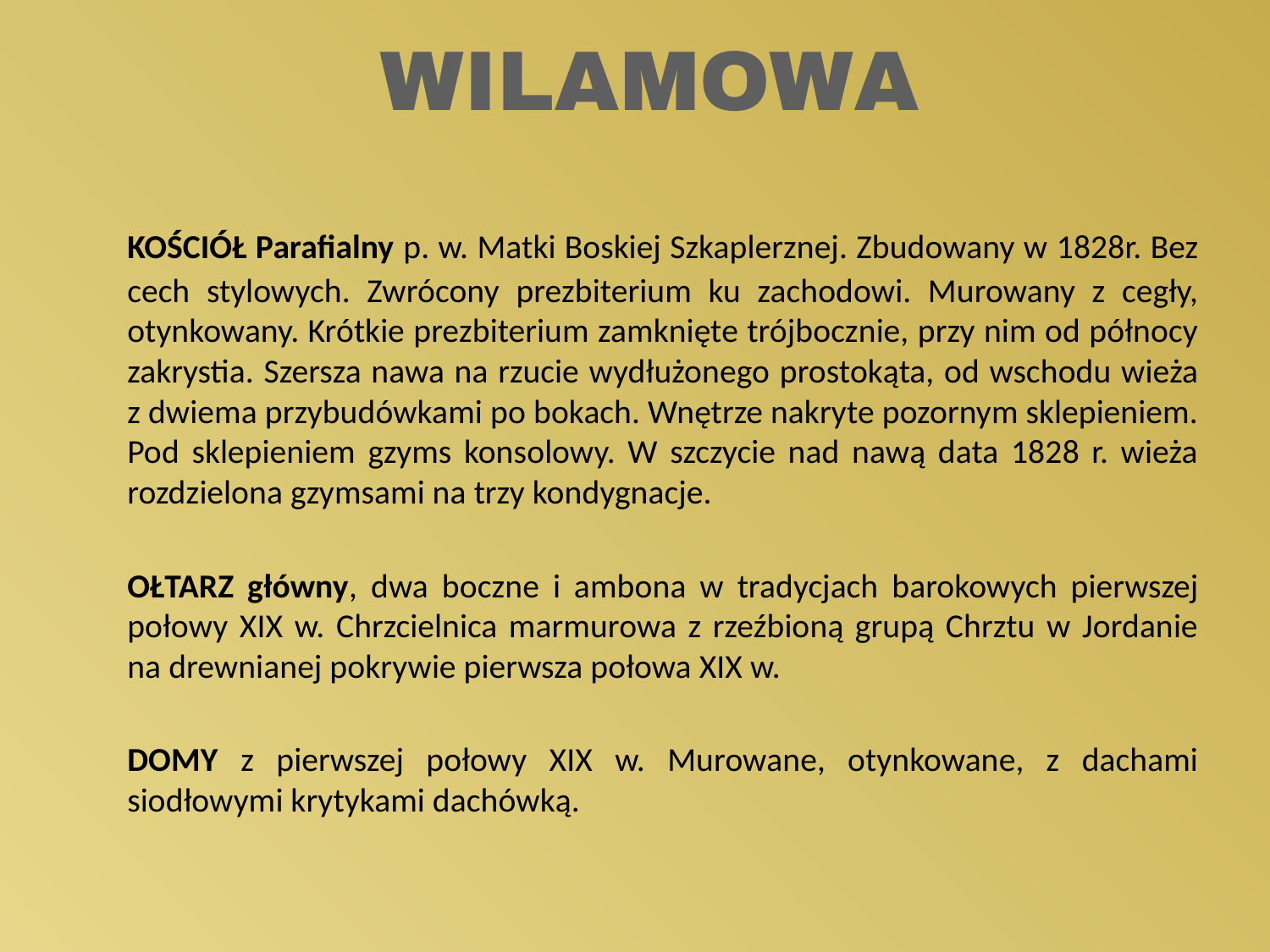

WILAMOWA
	KOŚCIÓŁ Parafialny p. w. Matki Boskiej Szkaplerznej. Zbudowany w 1828r. Bez cech stylowych. Zwrócony prezbiterium ku zachodowi. Murowany z cegły, otynkowany. Krótkie prezbiterium zamknięte trójbocznie, przy nim od północy zakrystia. Szersza nawa na rzucie wydłużonego prostokąta, od wschodu wieża z dwiema przybudówkami po bokach. Wnętrze nakryte pozornym sklepieniem. Pod sklepieniem gzyms konsolowy. W szczycie nad nawą data 1828 r. wieża rozdzielona gzymsami na trzy kondygnacje.

	OŁTARZ główny, dwa boczne i ambona w tradycjach barokowych pierwszej połowy XIX w. Chrzcielnica marmurowa z rzeźbioną grupą Chrztu w Jordanie na drewnianej pokrywie pierwsza połowa XIX w.

	DOMY z pierwszej połowy XIX w. Murowane, otynkowane, z dachami siodłowymi krytykami dachówką.